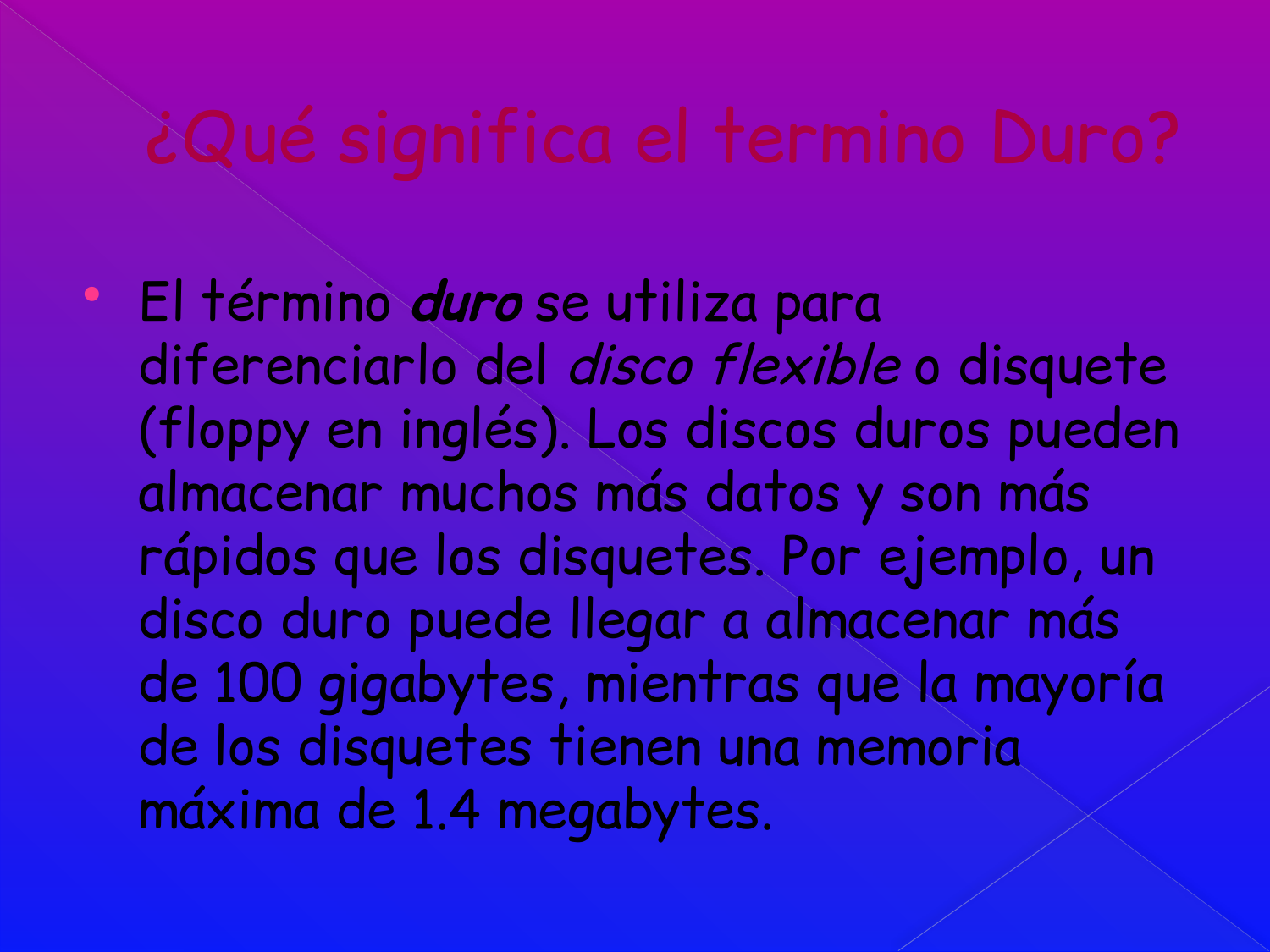

# ¿Qué significa el termino Duro?
El término duro se utiliza para diferenciarlo del disco flexible o disquete (floppy en inglés). Los discos duros pueden almacenar muchos más datos y son más rápidos que los disquetes. Por ejemplo, un disco duro puede llegar a almacenar más de 100 gigabytes, mientras que la mayoría de los disquetes tienen una memoria máxima de 1.4 megabytes.